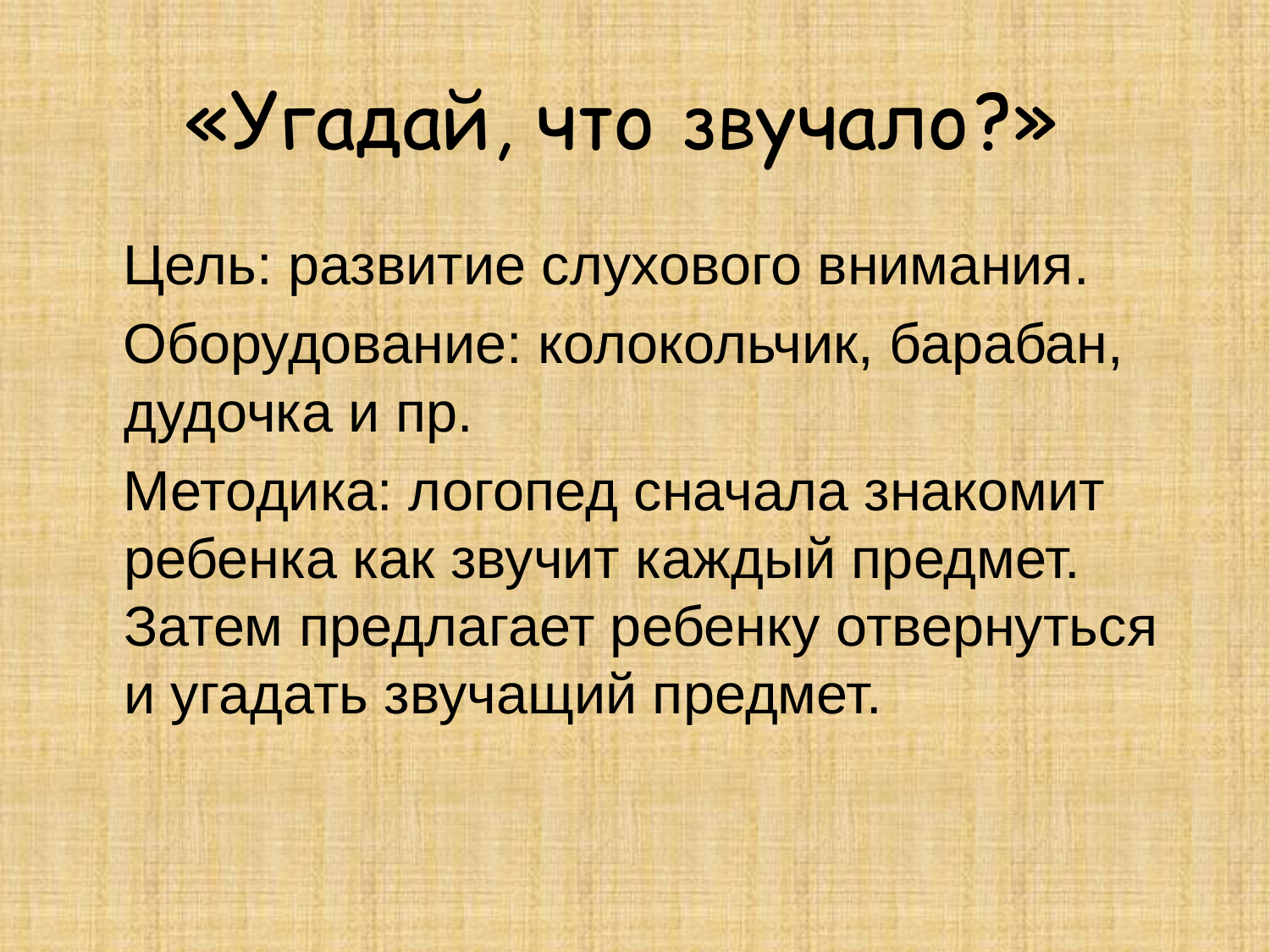

# «Угадай, что звучало?»
   Цель: развитие слухового внимания.
   Оборудование: колокольчик, барабан, дудочка и пр.
   Методика: логопед сначала знакомит ребенка как звучит каждый предмет. Затем предлагает ребенку отвернуться и угадать звучащий предмет.